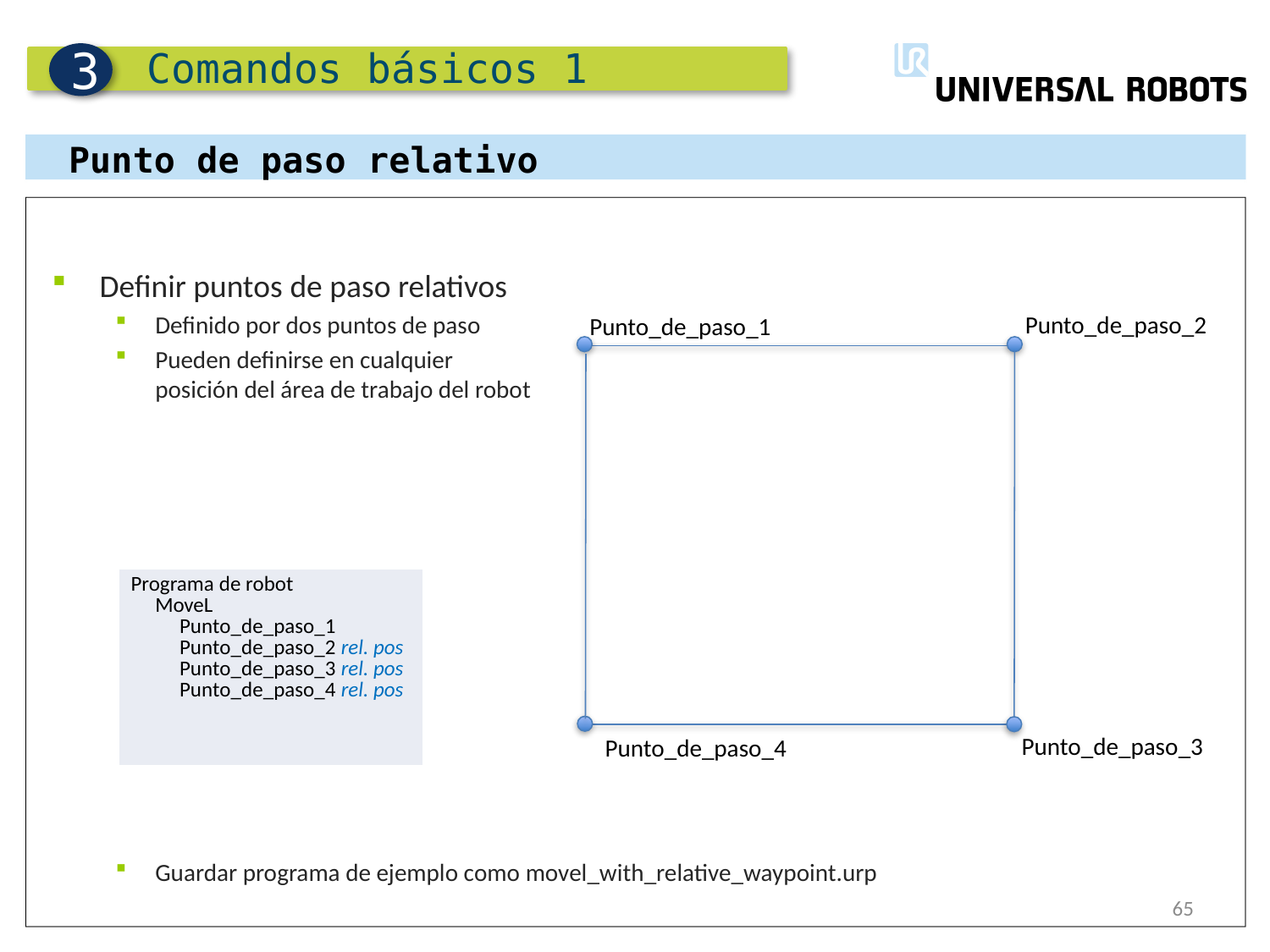

Comandos básicos 1

3

Punto de paso relativo

Definir puntos de paso relativos
Definido por dos puntos de paso
Pueden definirse en cualquier
posición del área de trabajo del robot

Guardar programa de ejemplo como movel_with_relative_waypoint.urp
Punto_de_paso_2
Punto_de_paso_1

| Programa de robot MoveL Punto\_de\_paso\_1 Punto\_de\_paso\_2 rel. pos Punto\_de\_paso\_3 rel. pos Punto\_de\_paso\_4 rel. pos |
| --- |

Punto_de_paso_3
Punto_de_paso_4
65